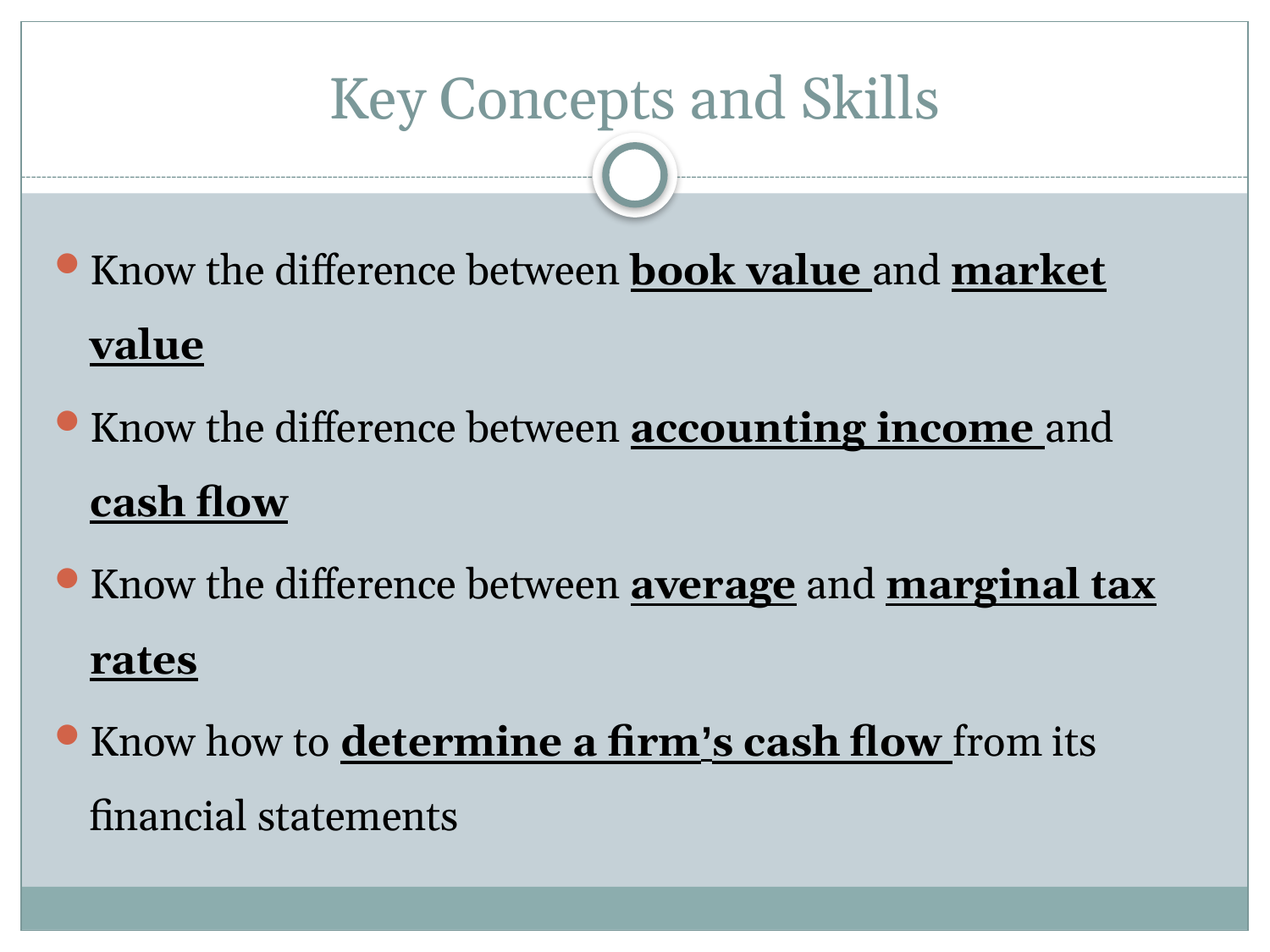

# Key Concepts and Skills
Know the difference between book value and market value
Know the difference between accounting income and cash flow
Know the difference between average and marginal tax rates
Know how to determine a firm’s cash flow from its financial statements